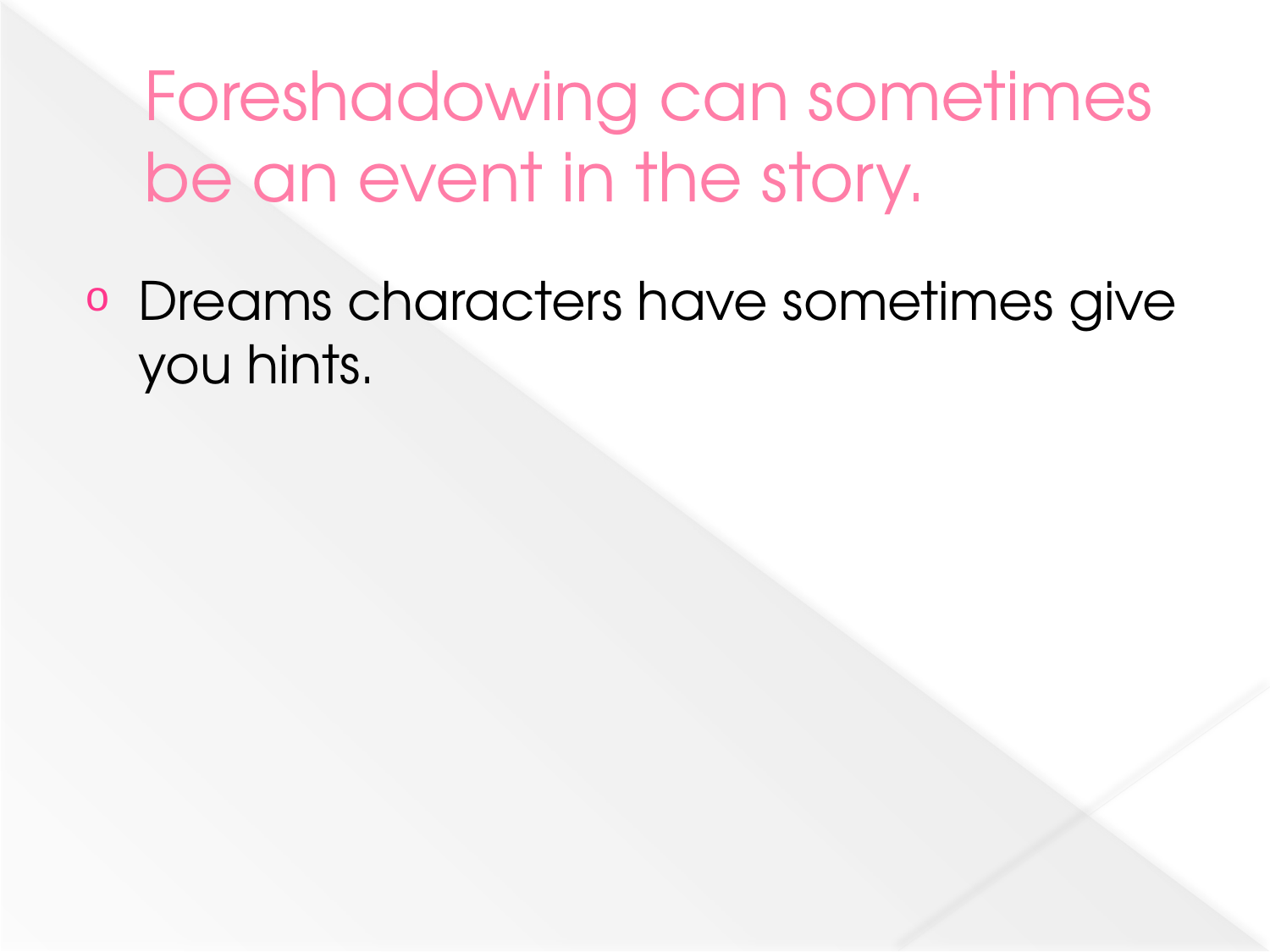

# Foreshadowing can sometimes be an event in the story.
Dreams characters have sometimes give you hints.